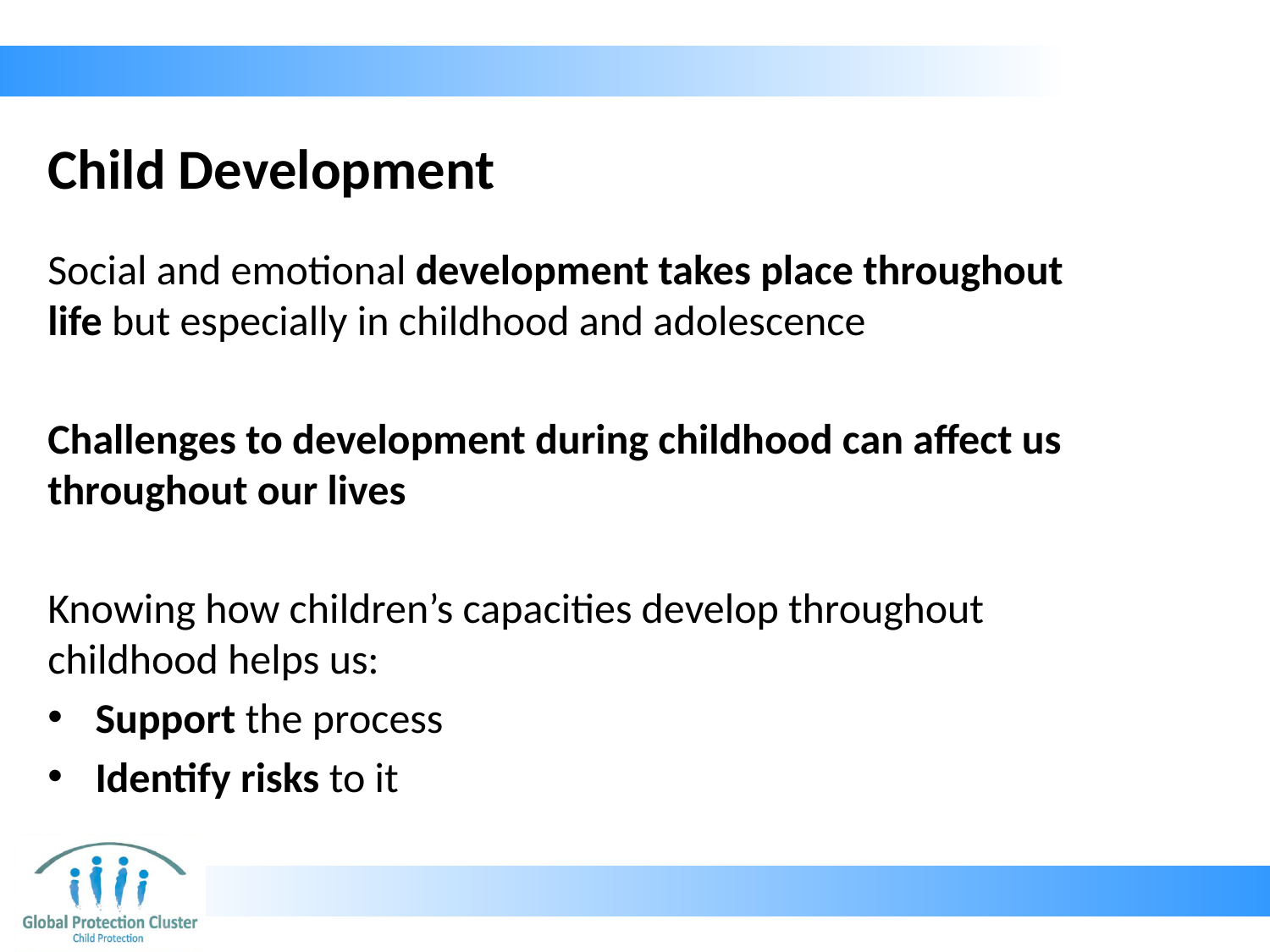

# Child Development
Social and emotional development takes place throughout life but especially in childhood and adolescence

Challenges to development during childhood can affect us throughout our lives

Knowing how children’s capacities develop throughout childhood helps us:
Support the process
Identify risks to it